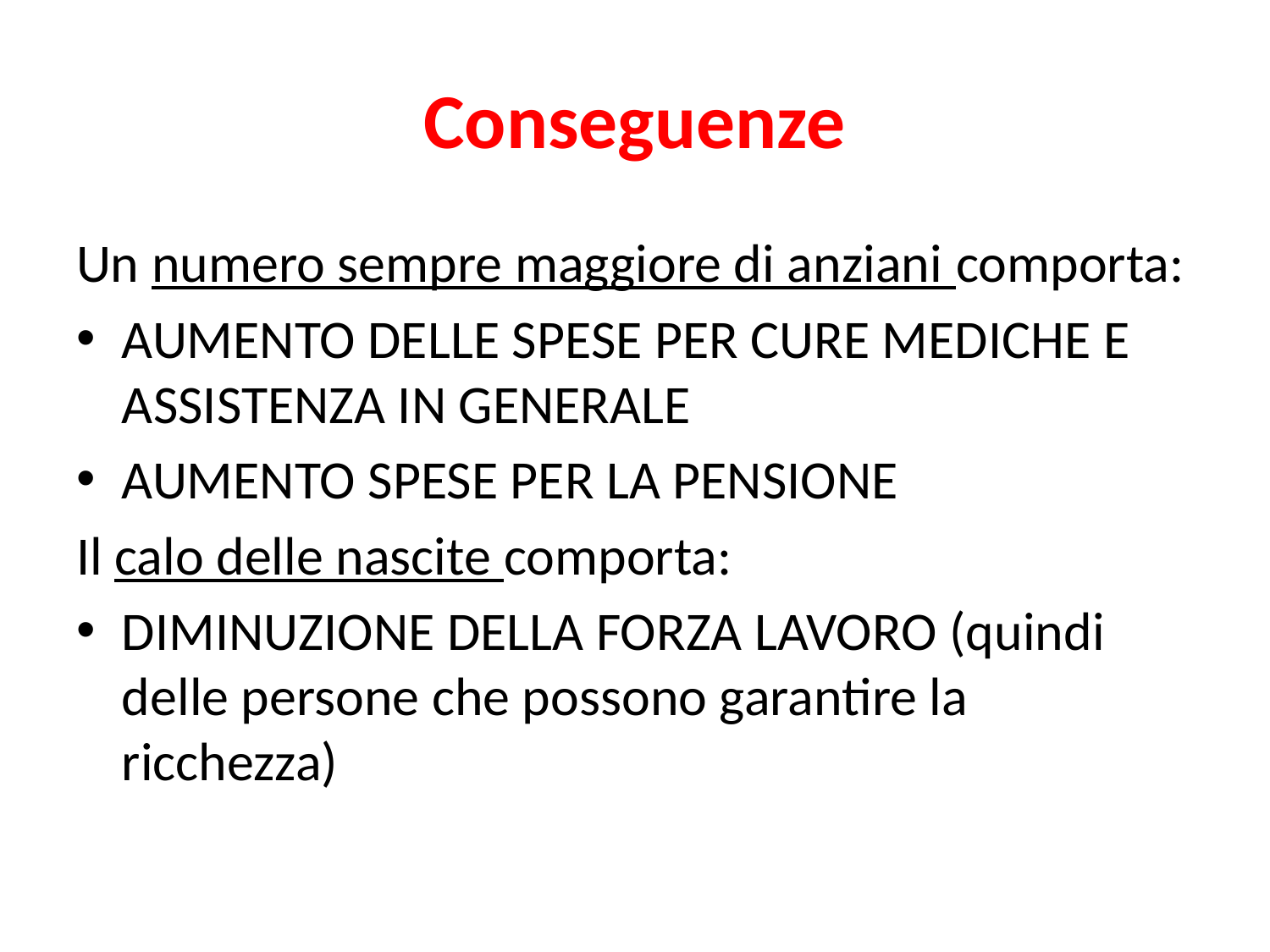

# Conseguenze
Un numero sempre maggiore di anziani comporta:
AUMENTO DELLE SPESE PER CURE MEDICHE E ASSISTENZA IN GENERALE
AUMENTO SPESE PER LA PENSIONE
Il calo delle nascite comporta:
DIMINUZIONE DELLA FORZA LAVORO (quindi delle persone che possono garantire la ricchezza)